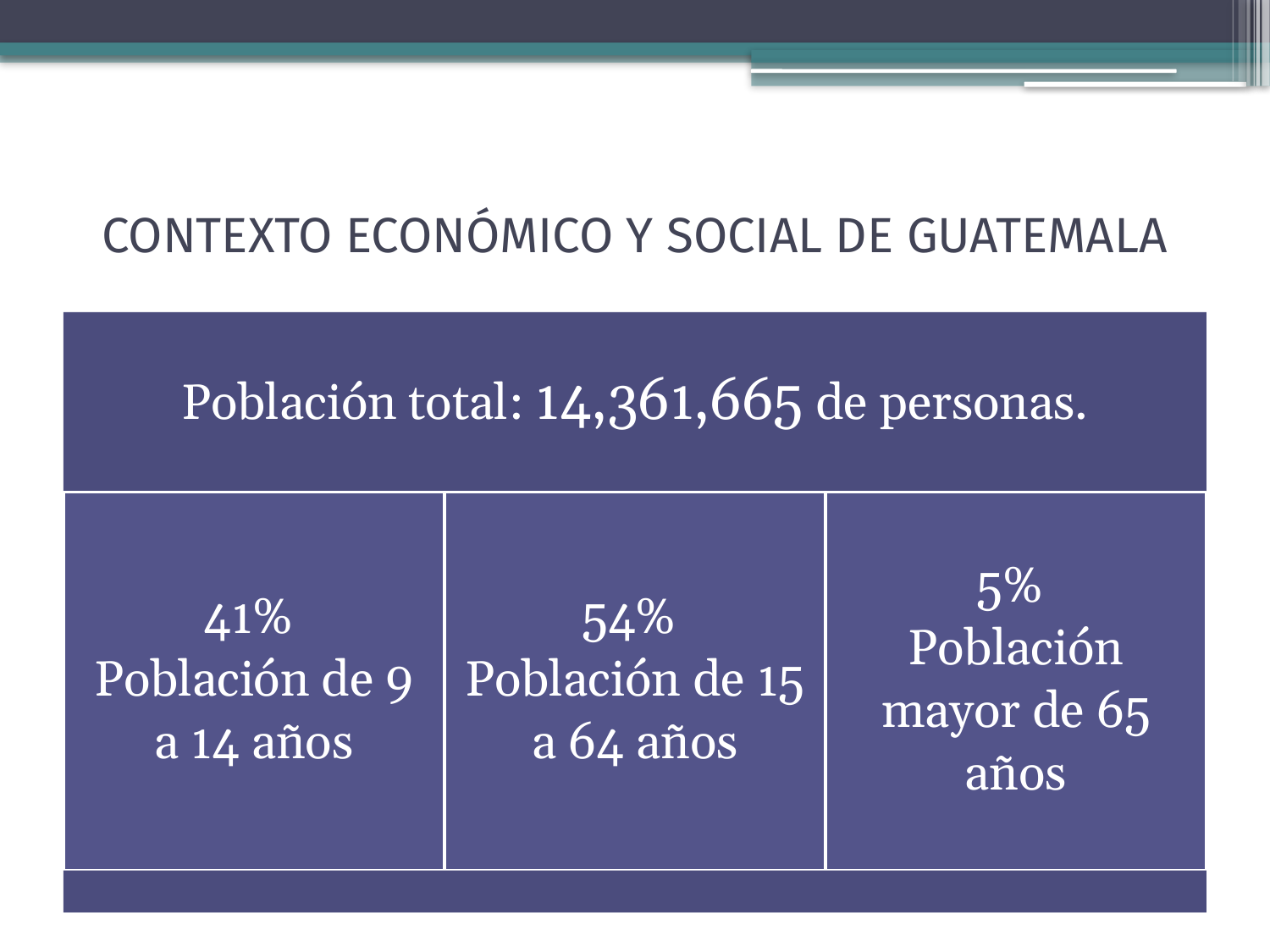

# CONTEXTO ECONÓMICO Y SOCIAL DE GUATEMALA
Población total: 14,361,665 de personas.
41%
Población de 9 a 14 años
54%
Población de 15 a 64 años
5%
Población mayor de 65 años